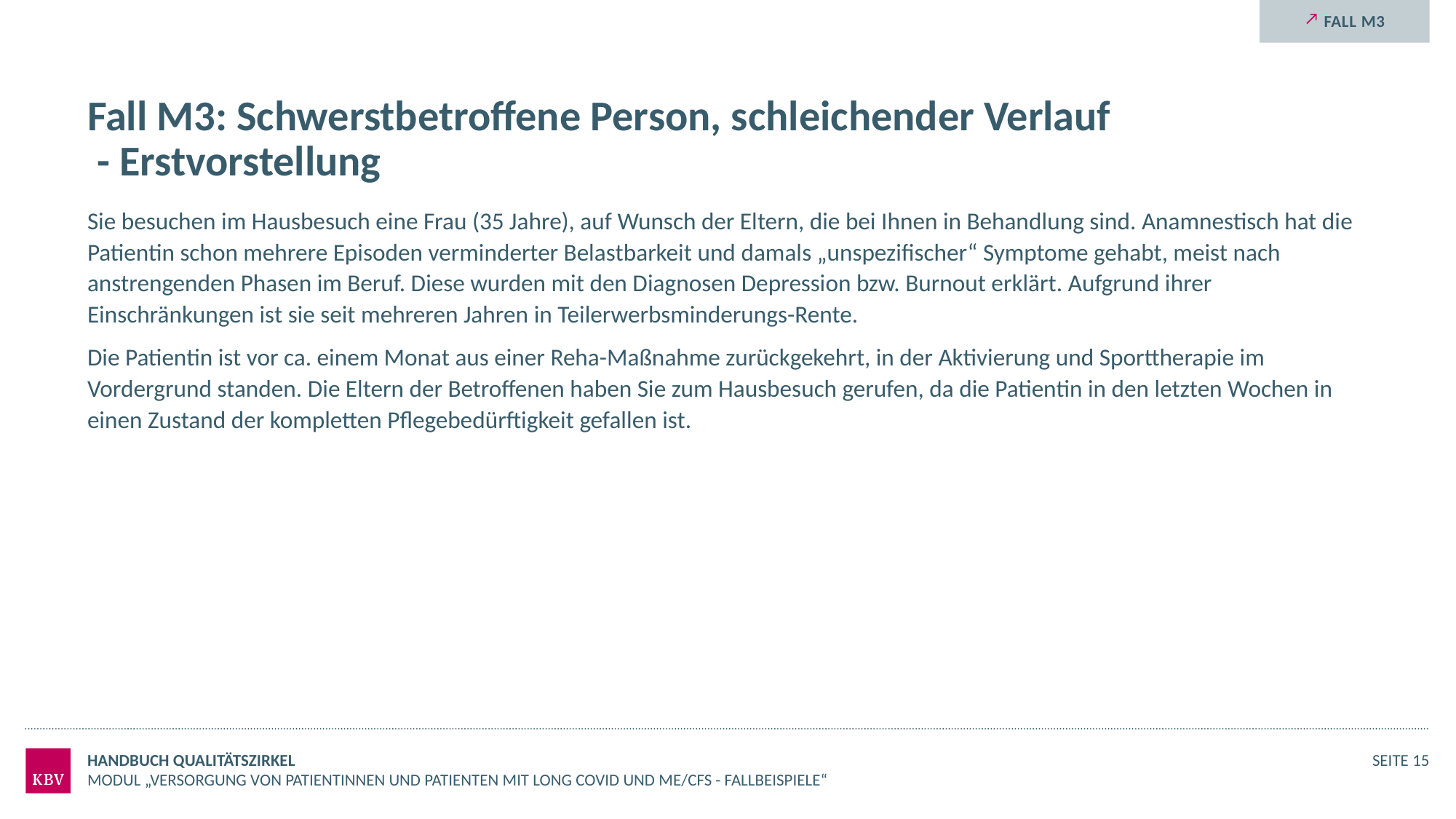

Fall M3
# Fall M3: Schwerstbetroffene Person, schleichender Verlauf - Erstvorstellung
Sie besuchen im Hausbesuch eine Frau (35 Jahre), auf Wunsch der Eltern, die bei Ihnen in Behandlung sind. Anamnestisch hat die Patientin schon mehrere Episoden verminderter Belastbarkeit und damals „unspezifischer“ Symptome gehabt, meist nach anstrengenden Phasen im Beruf. Diese wurden mit den Diagnosen Depression bzw. Burnout erklärt. Aufgrund ihrer Einschränkungen ist sie seit mehreren Jahren in Teilerwerbsminderungs-Rente.
Die Patientin ist vor ca. einem Monat aus einer Reha-Maßnahme zurückgekehrt, in der Aktivierung und Sporttherapie im Vordergrund standen. Die Eltern der Betroffenen haben Sie zum Hausbesuch gerufen, da die Patientin in den letzten Wochen in einen Zustand der kompletten Pflegebedürftigkeit gefallen ist.

Handbuch Qualitätszirkel
Seite 15
Modul „Versorgung von Patientinnen und Patienten mit Long COVID und ME/CFS - Fallbeispiele“